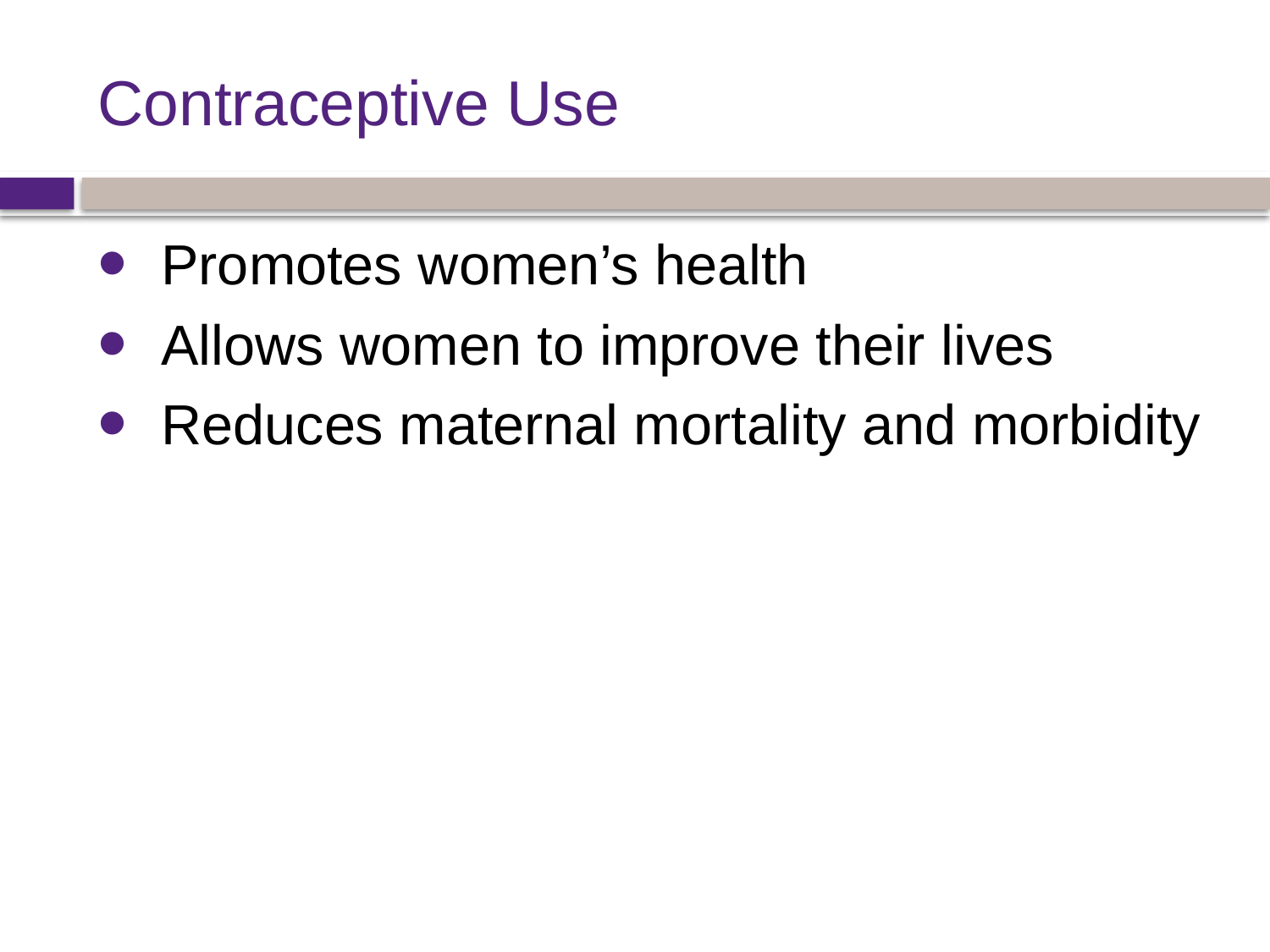

# Contraceptive Use
Promotes women’s health
Allows women to improve their lives
Reduces maternal mortality and morbidity